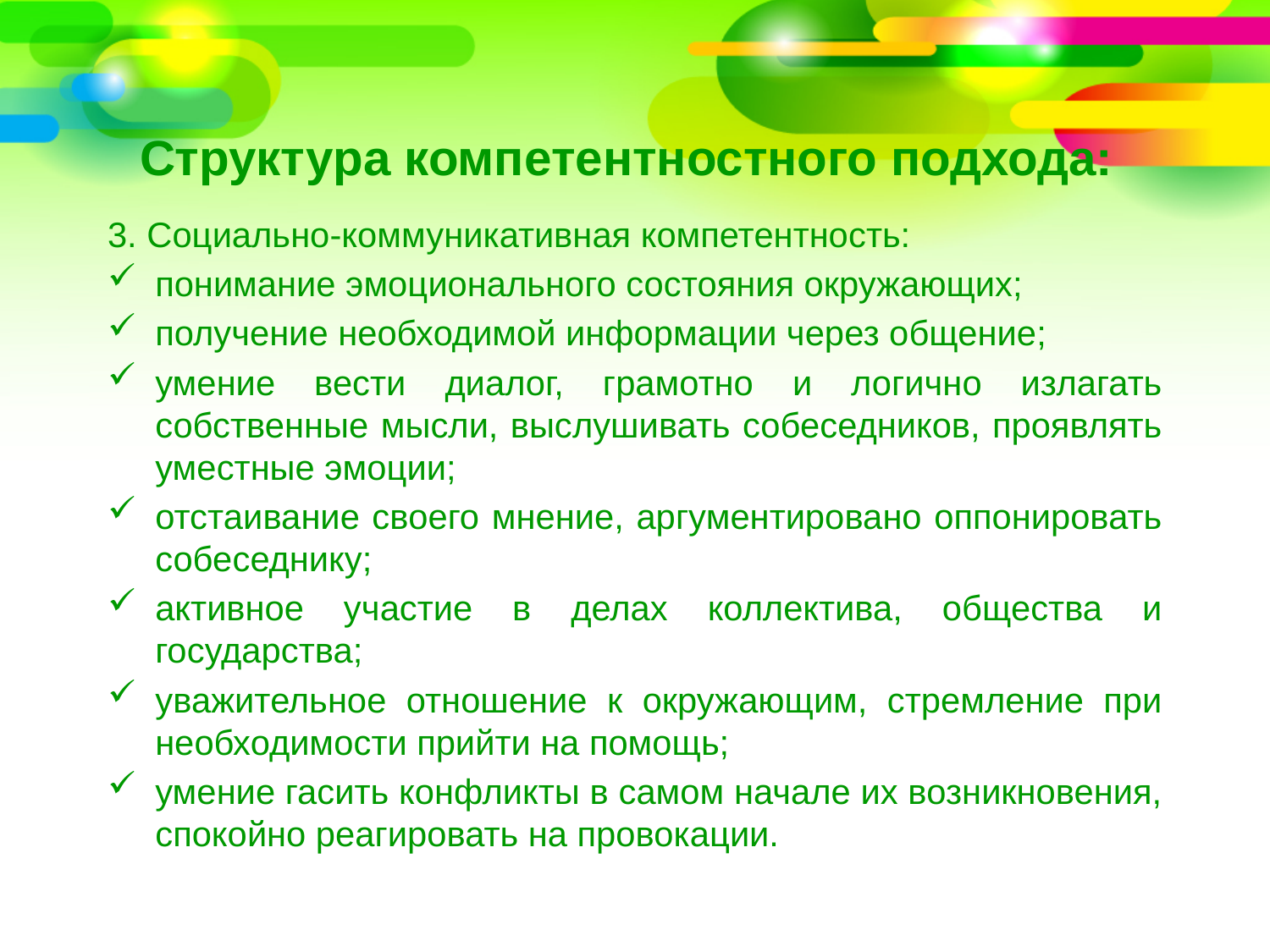

# Структура компетентностного подхода:
3. Социально-коммуникативная компетентность:
понимание эмоционального состояния окружающих;
получение необходимой информации через общение;
умение вести диалог, грамотно и логично излагать собственные мысли, выслушивать собеседников, проявлять уместные эмоции;
отстаивание своего мнение, аргументировано оппонировать собеседнику;
активное участие в делах коллектива, общества и государства;
уважительное отношение к окружающим, стремление при необходимости прийти на помощь;
умение гасить конфликты в самом начале их возникновения, спокойно реагировать на провокации.